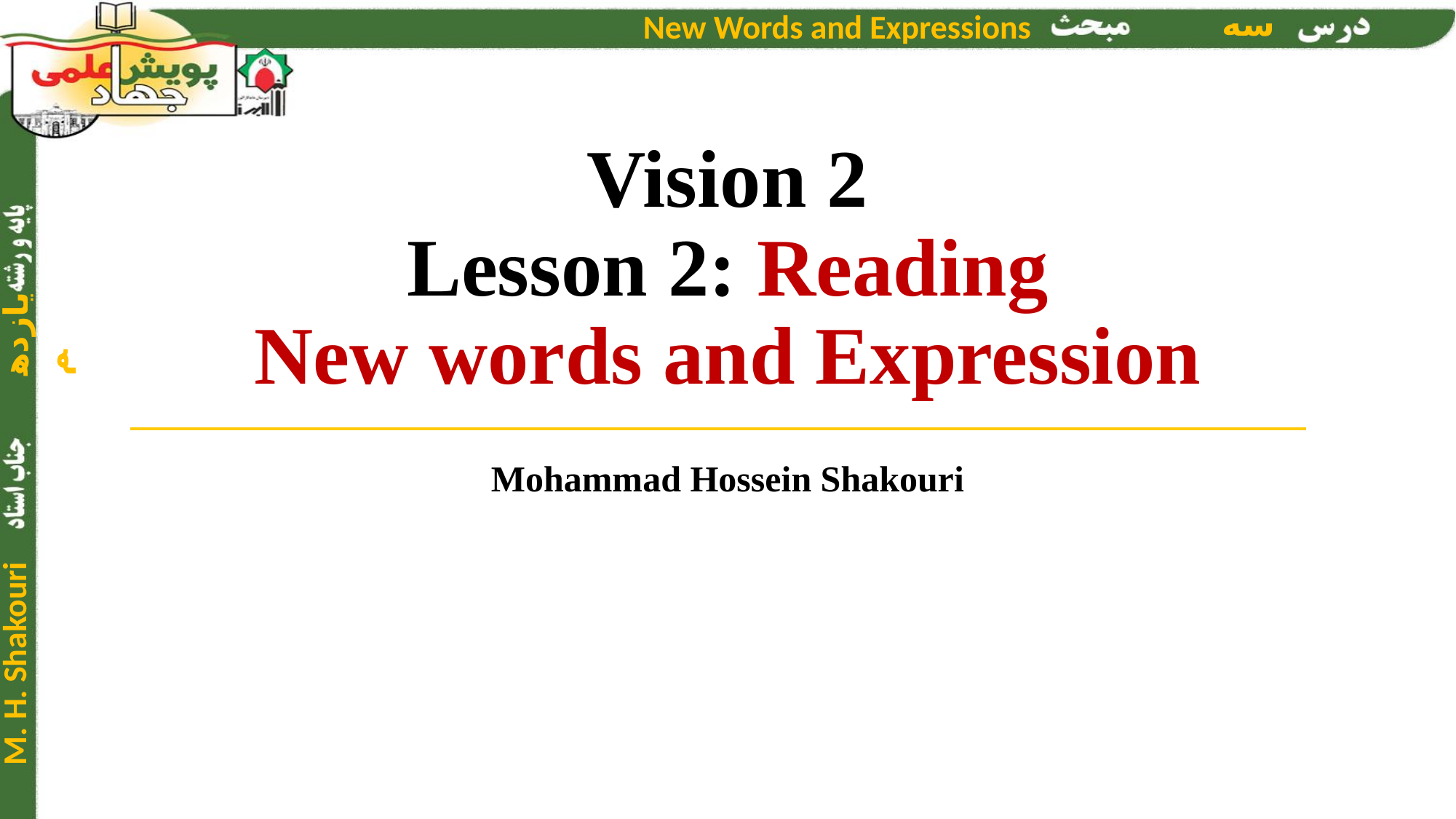

# Vision 2 Lesson 2: Reading New words and Expression
Mohammad Hossein Shakouri